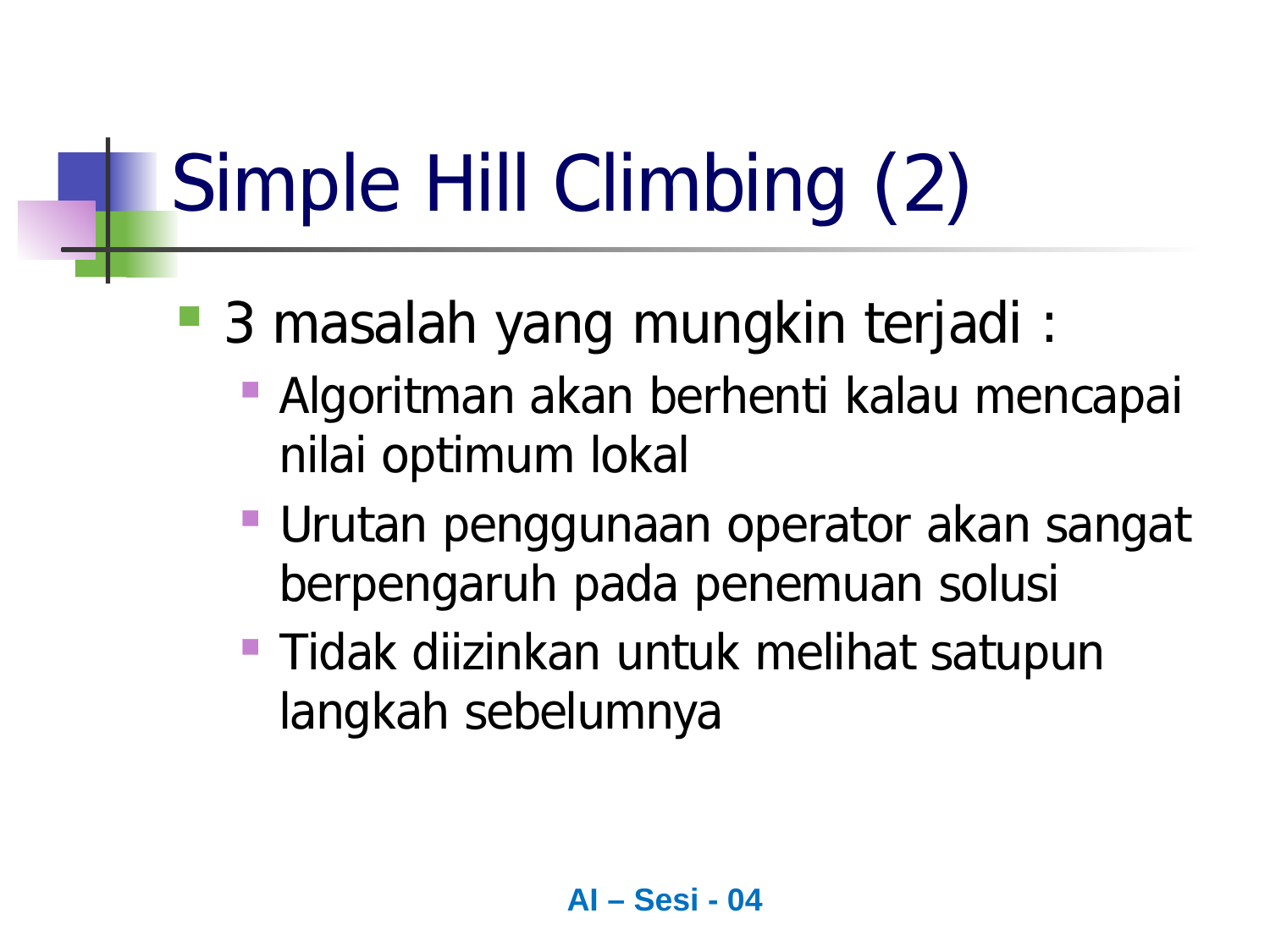

# Simple Hill Climbing (2)
3 masalah yang mungkin terjadi :
Algoritman akan berhenti kalau mencapai nilai optimum lokal
Urutan penggunaan operator akan sangat berpengaruh pada penemuan solusi
Tidak diizinkan untuk melihat satupun langkah sebelumnya